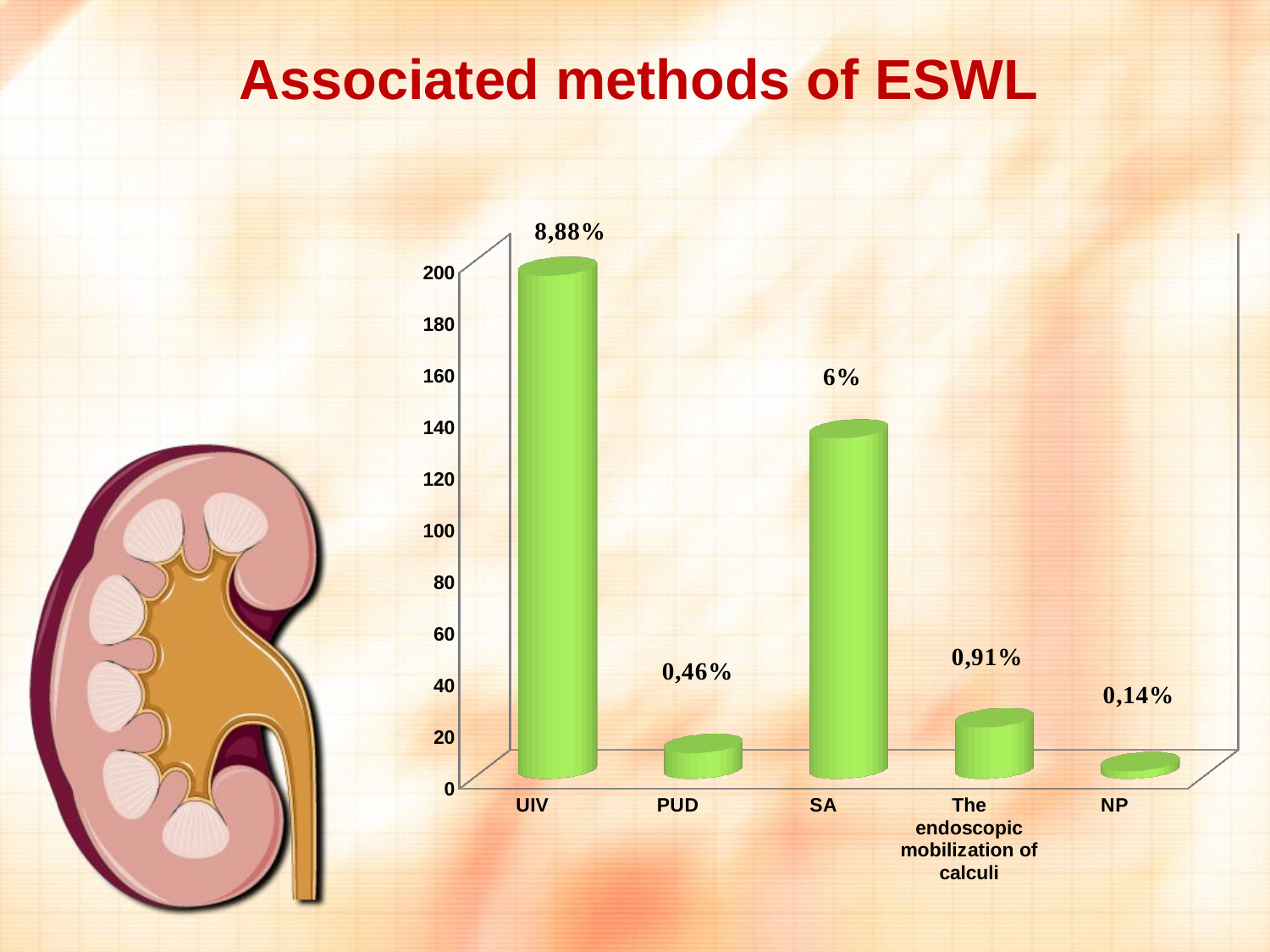

# Associated methods of ESWL

[unsupported chart]